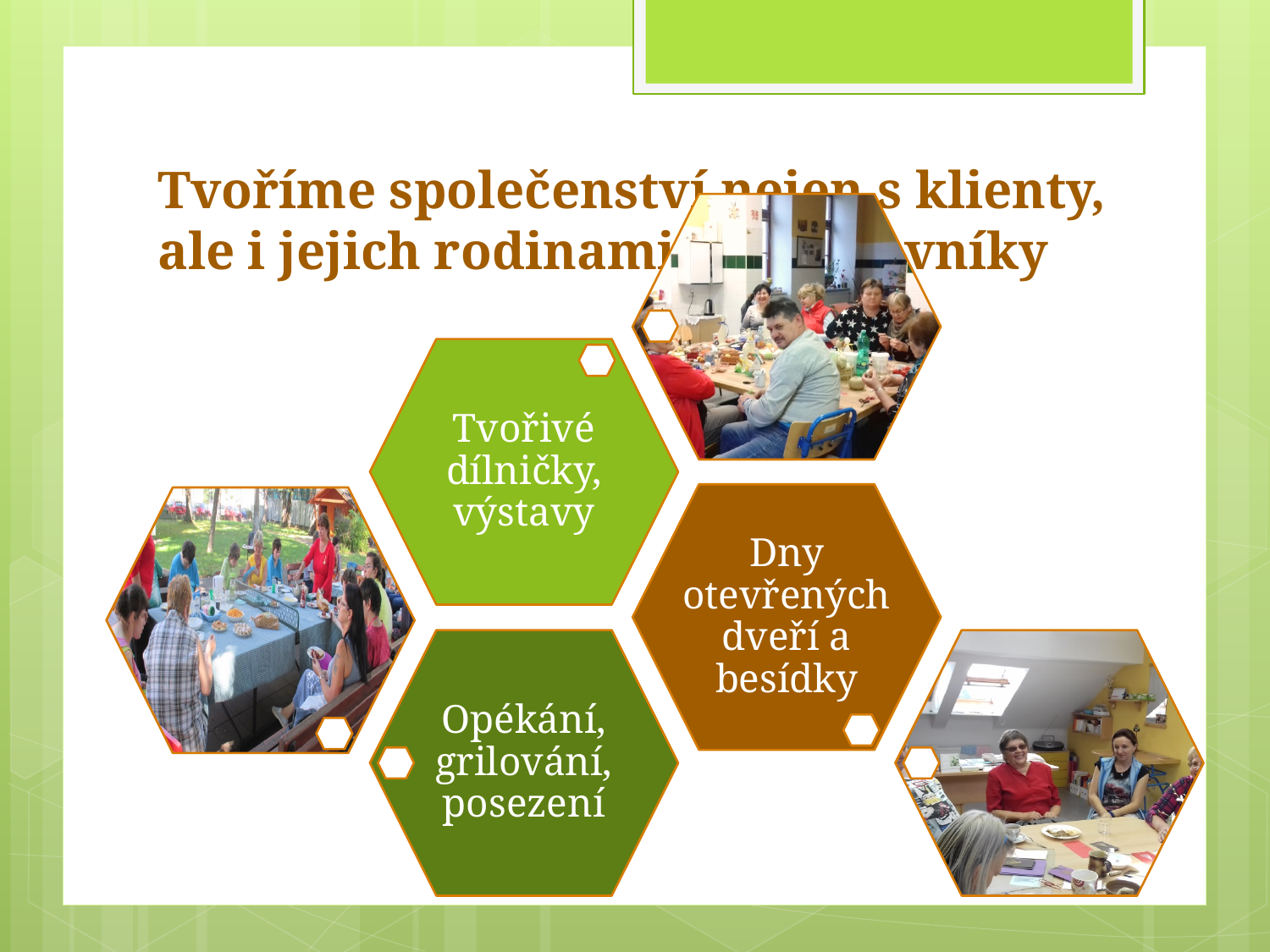

# Tvoříme společenství nejen s klienty, ale i jejich rodinami a opatrovníky
Opékání, grilování, posezení
Dny otevřených dveří a besídky
Tvořivé dílničky, výstavy